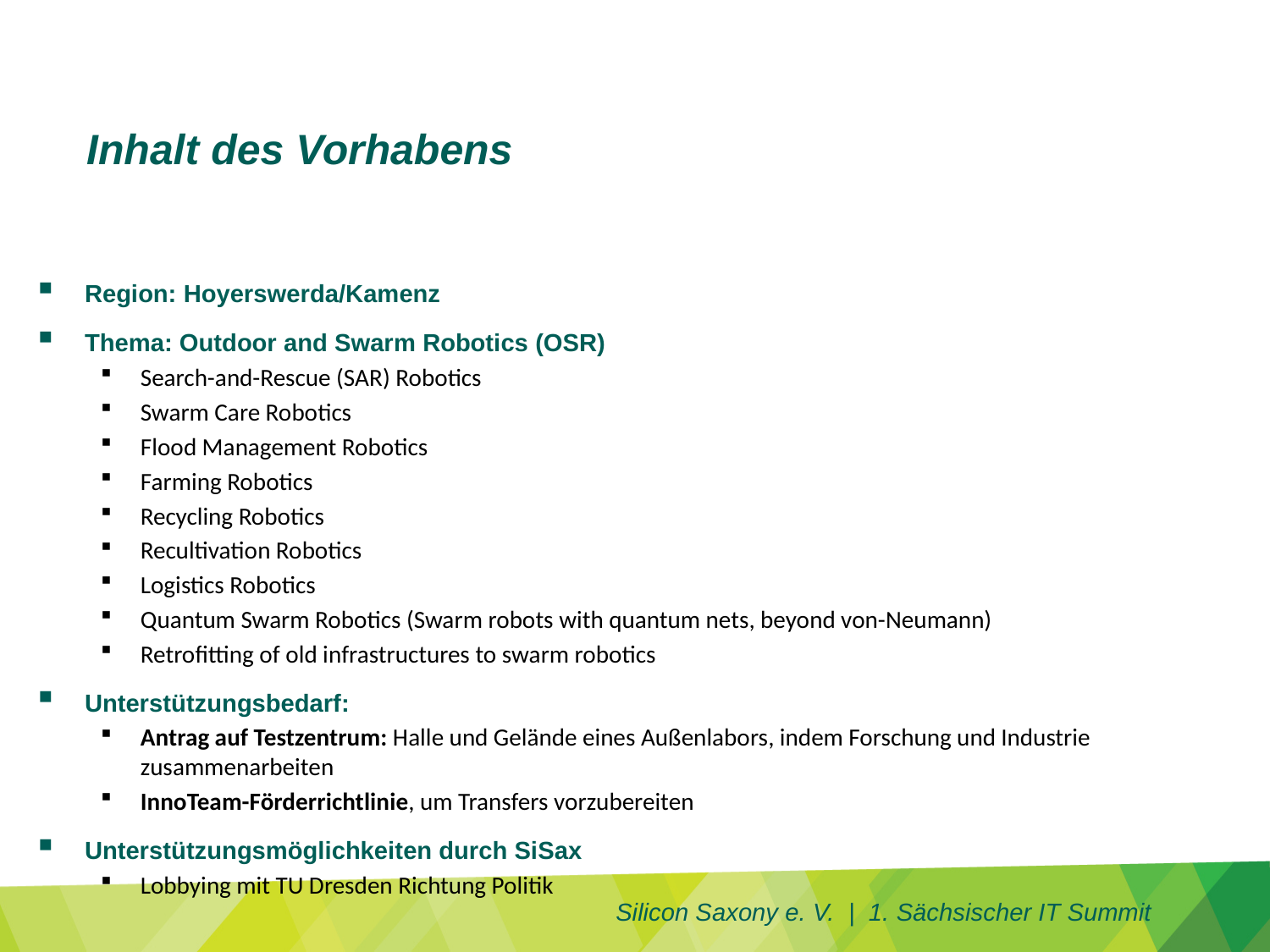

Inhalt des Vorhabens

Region: Hoyerswerda/Kamenz
Thema: Outdoor and Swarm Robotics (OSR)
Search-and-Rescue (SAR) Robotics
Swarm Care Robotics
Flood Management Robotics
Farming Robotics
Recycling Robotics
Recultivation Robotics
Logistics Robotics
Quantum Swarm Robotics (Swarm robots with quantum nets, beyond von-Neumann)
Retrofitting of old infrastructures to swarm robotics
Unterstützungsbedarf:
Antrag auf Testzentrum: Halle und Gelände eines Außenlabors, indem Forschung und Industrie zusammenarbeiten
InnoTeam-Förderrichtlinie, um Transfers vorzubereiten
Unterstützungsmöglichkeiten durch SiSax
Lobbying mit TU Dresden Richtung Politik